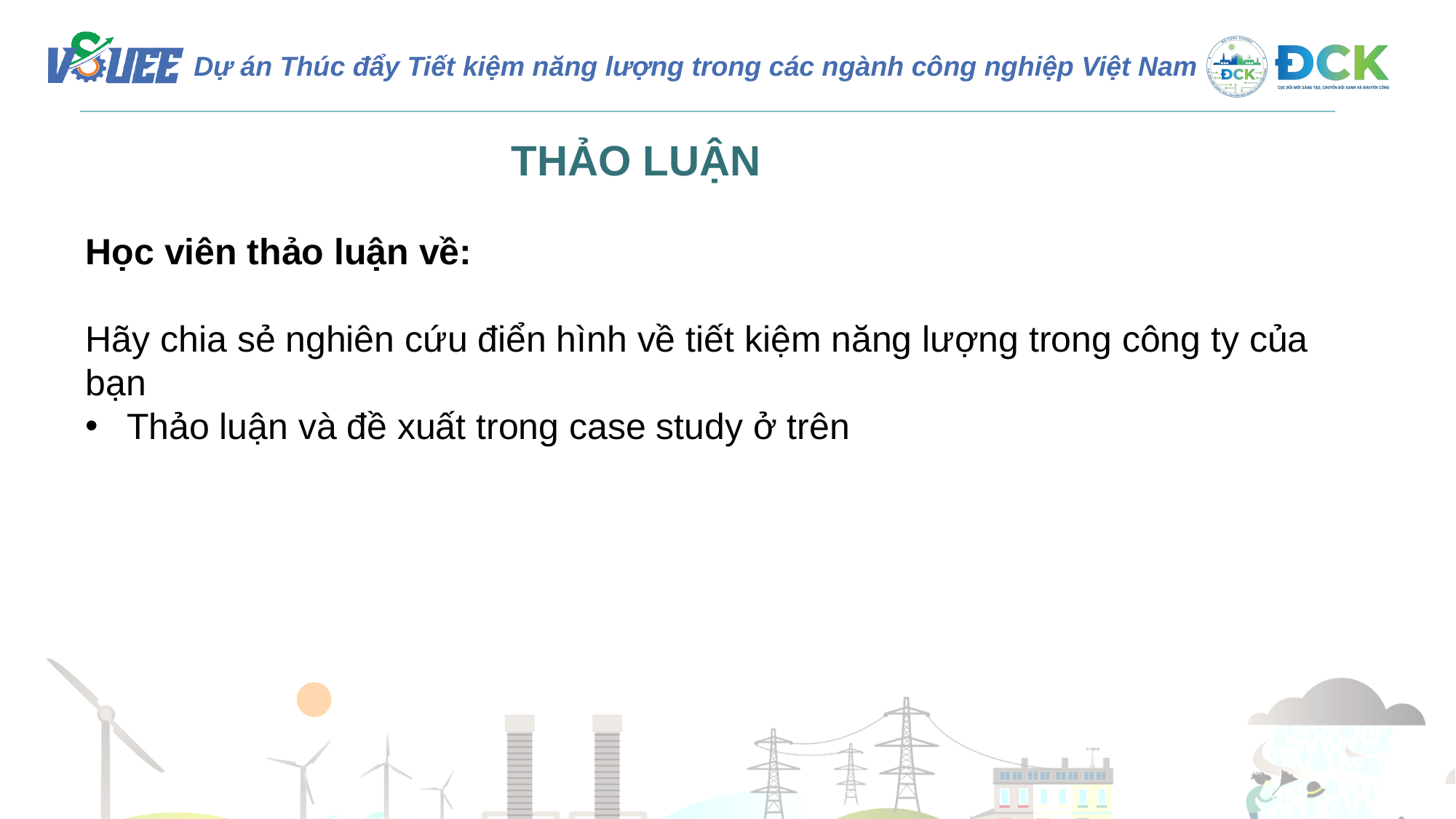

THẢO LUẬN
Học viên thảo luận về:

Hãy chia sẻ nghiên cứu điển hình về tiết kiệm năng lượng trong công ty của bạn
Thảo luận và đề xuất trong case study ở trên